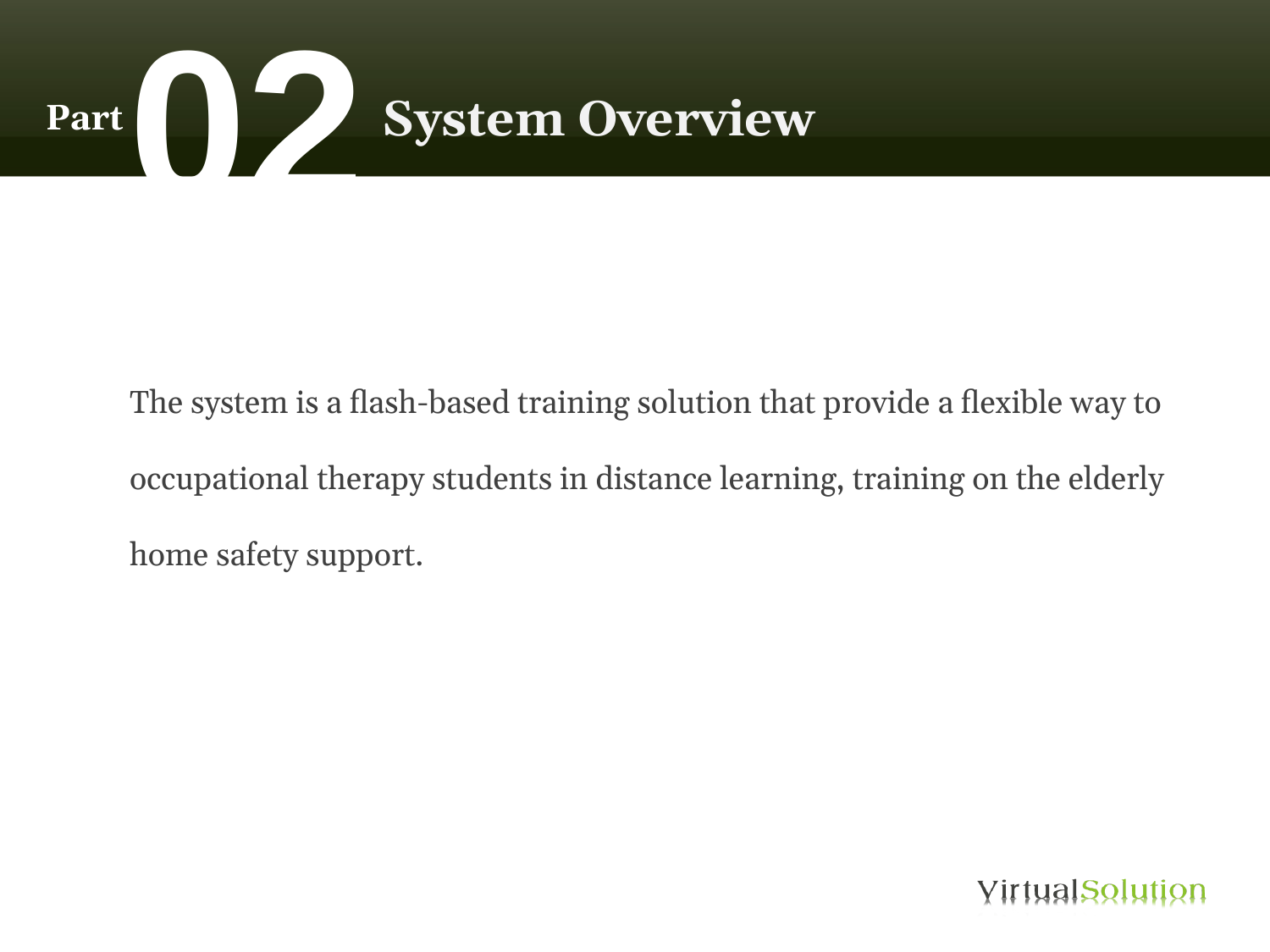

02
System Overview
Part
 	The system is a flash-based training solution that provide a flexible way to occupational therapy students in distance learning, training on the elderly home safety support.